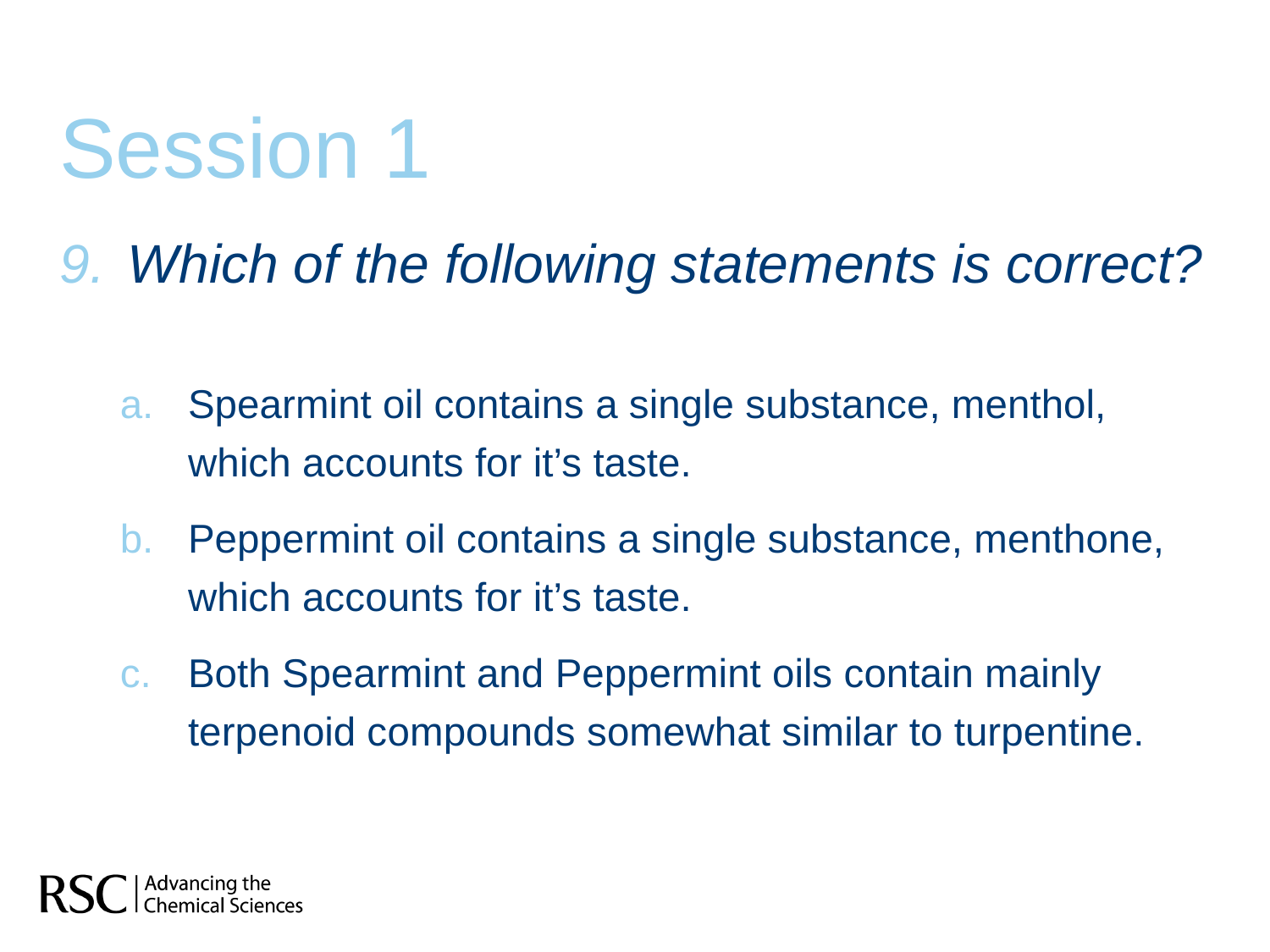

# Session 1
Which of the following statements is correct?
Spearmint oil contains a single substance, menthol, which accounts for it’s taste.
Peppermint oil contains a single substance, menthone, which accounts for it’s taste.
Both Spearmint and Peppermint oils contain mainly terpenoid compounds somewhat similar to turpentine.